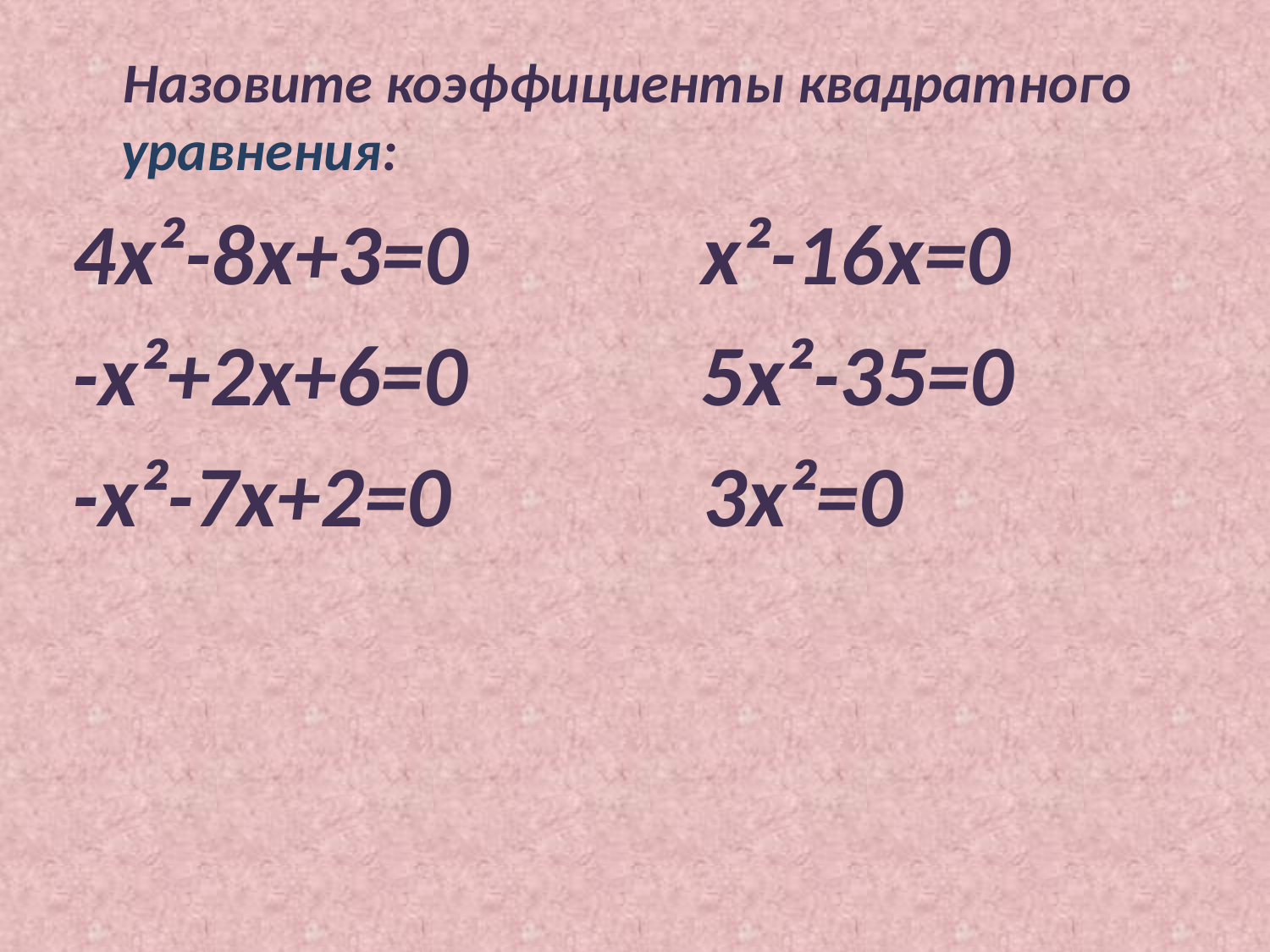

#
    Назовите коэффициенты квадратного уравнения:
4х²-8х+3=0            х²-16х=0
-х²+2х+6=0            5х²-35=0
-х²-7х+2=0             3х²=0